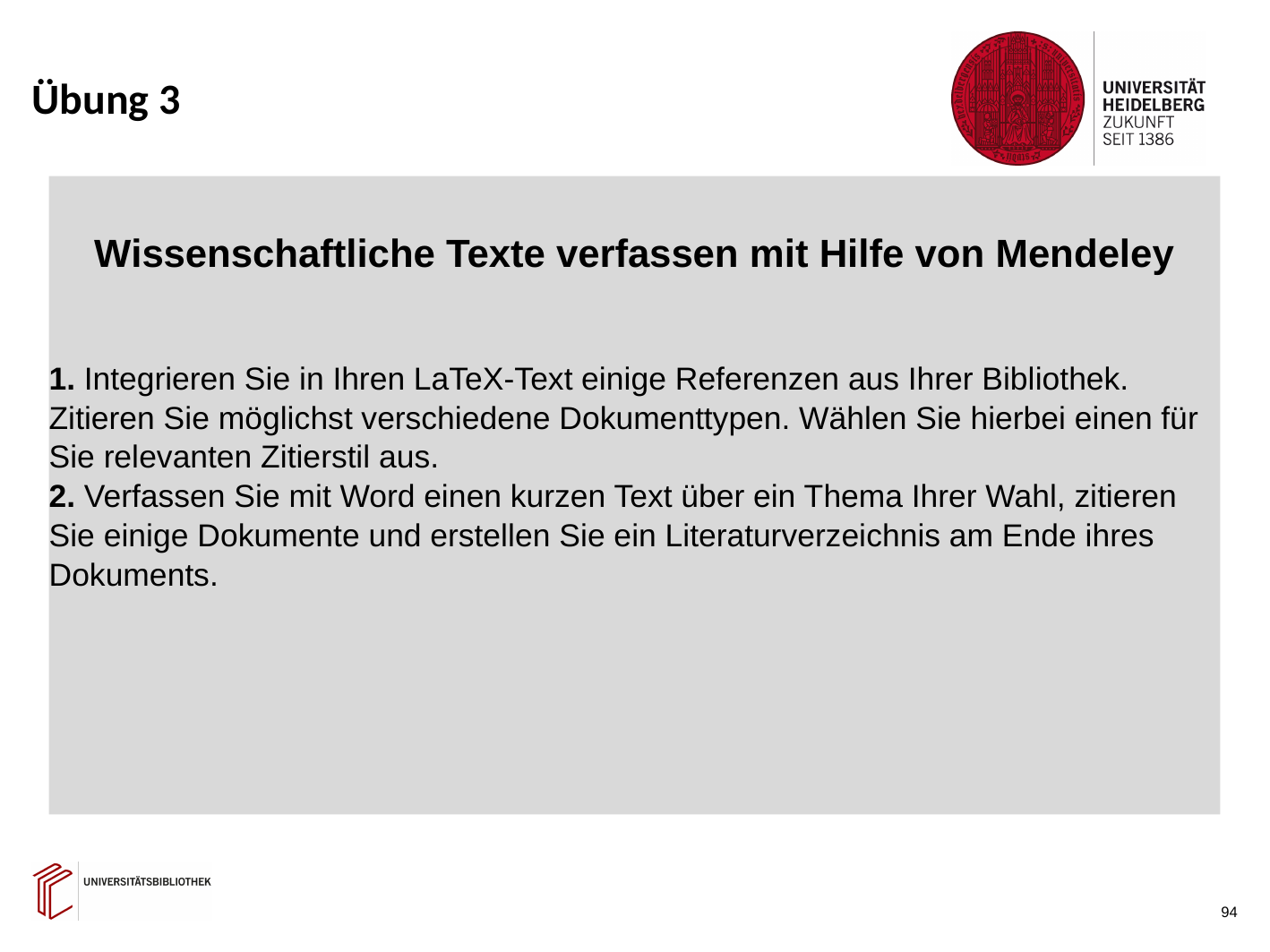

# Übung 3

Wissenschaftliche Texte verfassen mit Hilfe von Mendeley

1. Integrieren Sie in Ihren LaTeX-Text einige Referenzen aus Ihrer Bibliothek. Zitieren Sie möglichst verschiedene Dokumenttypen. Wählen Sie hierbei einen für Sie relevanten Zitierstil aus.
2. Verfassen Sie mit Word einen kurzen Text über ein Thema Ihrer Wahl, zitieren Sie einige Dokumente und erstellen Sie ein Literaturverzeichnis am Ende ihres Dokuments.

94